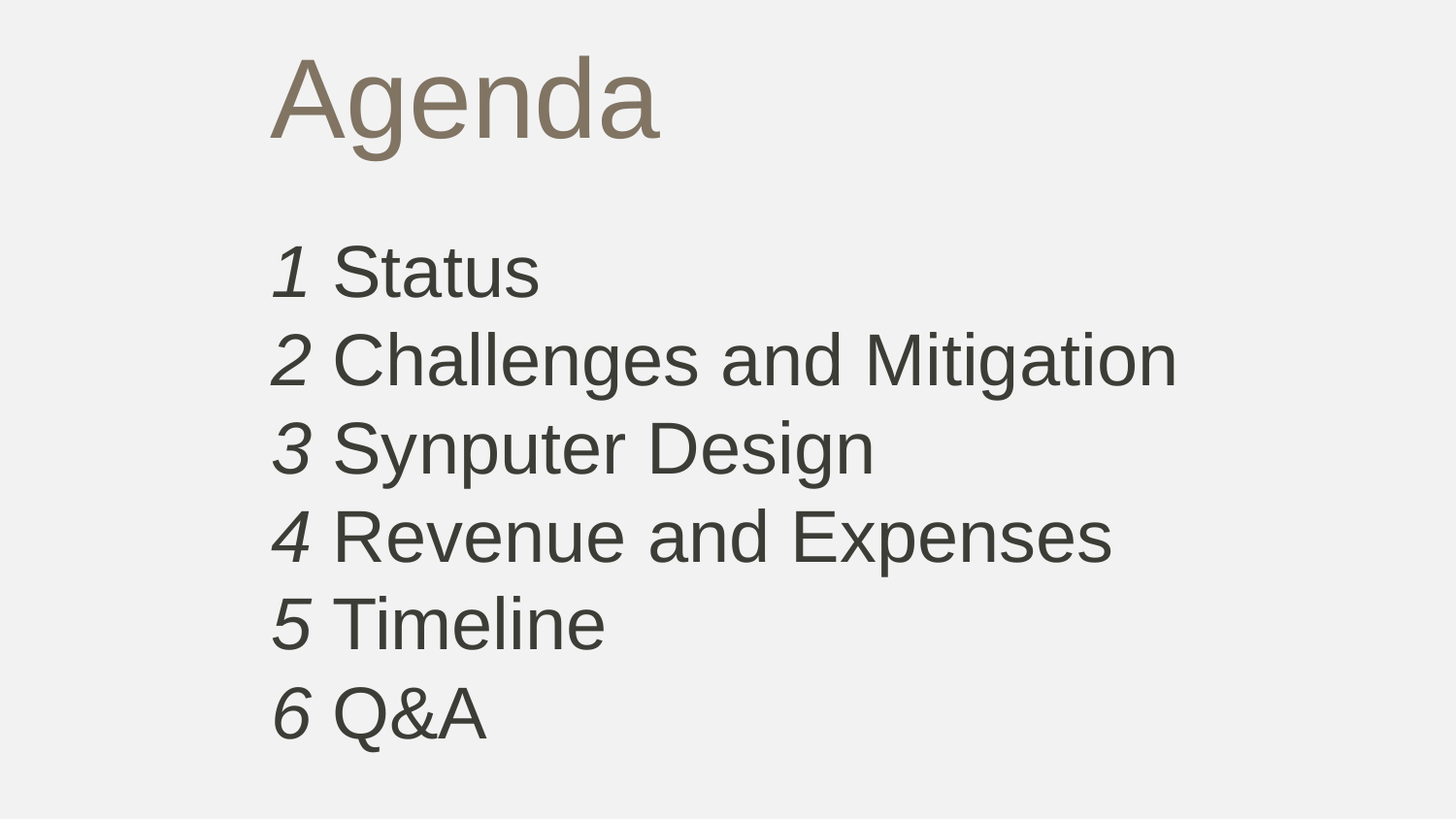

# Agenda
1 Status
2 Challenges and Mitigation
3 Synputer Design
4 Revenue and Expenses
5 Timeline
6 Q&A